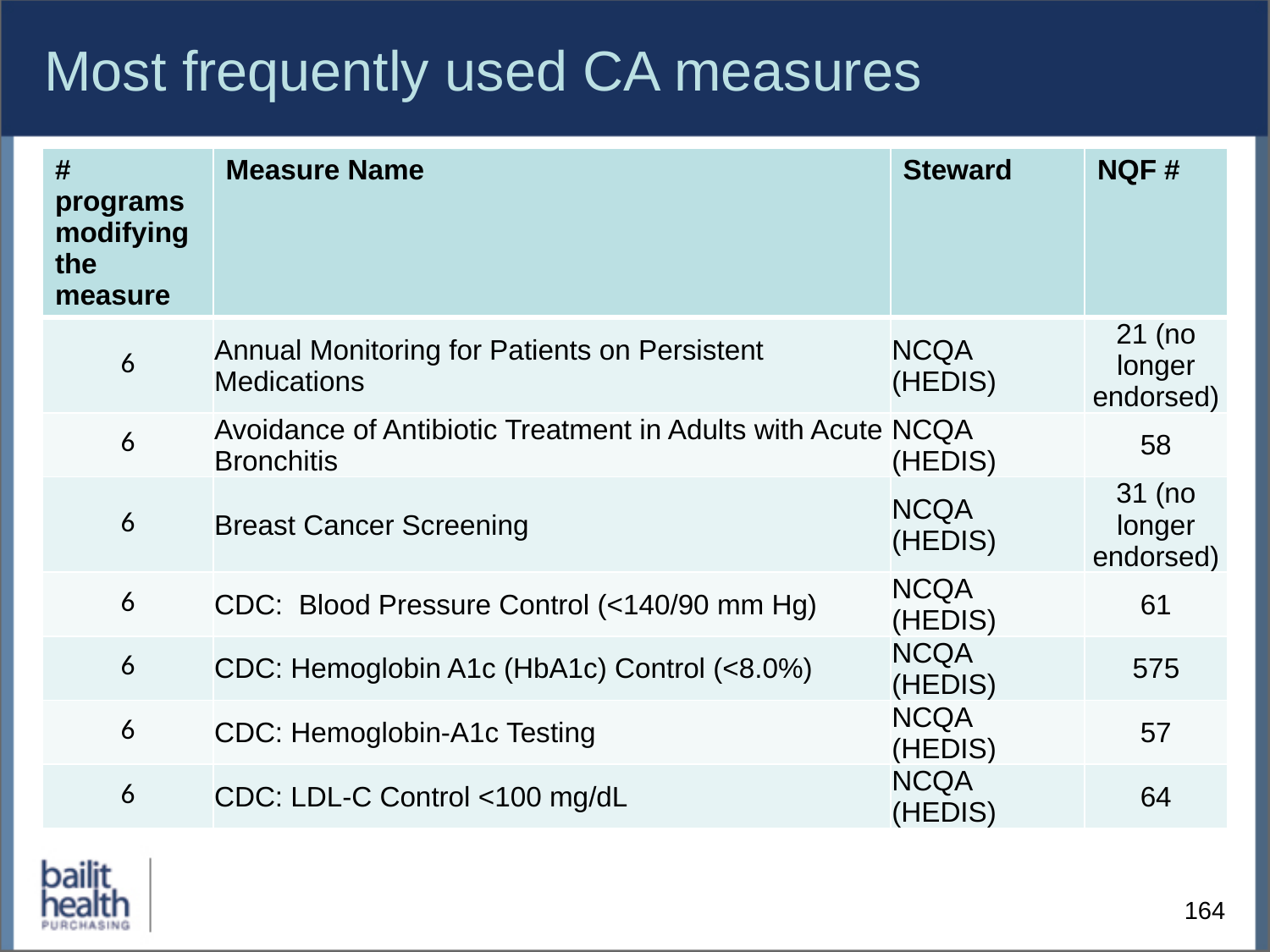

# Most frequently used CA measures
| # programs modifying the measure | Measure Name | Steward | NQF # |
| --- | --- | --- | --- |
| 6 | Annual Monitoring for Patients on Persistent Medications | NCQA (HEDIS) | 21 (no longer endorsed) |
| 6 | Avoidance of Antibiotic Treatment in Adults with Acute Bronchitis | NCQA (HEDIS) | 58 |
| 6 | Breast Cancer Screening | NCQA (HEDIS) | 31 (no longer endorsed) |
| 6 | CDC: Blood Pressure Control (<140/90 mm Hg) | NCQA (HEDIS) | 61 |
| 6 | CDC: Hemoglobin A1c (HbA1c) Control (<8.0%) | NCQA (HEDIS) | 575 |
| 6 | CDC: Hemoglobin-A1c Testing | NCQA (HEDIS) | 57 |
| 6 | CDC: LDL-C Control <100 mg/dL | NCQA (HEDIS) | 64 |
164